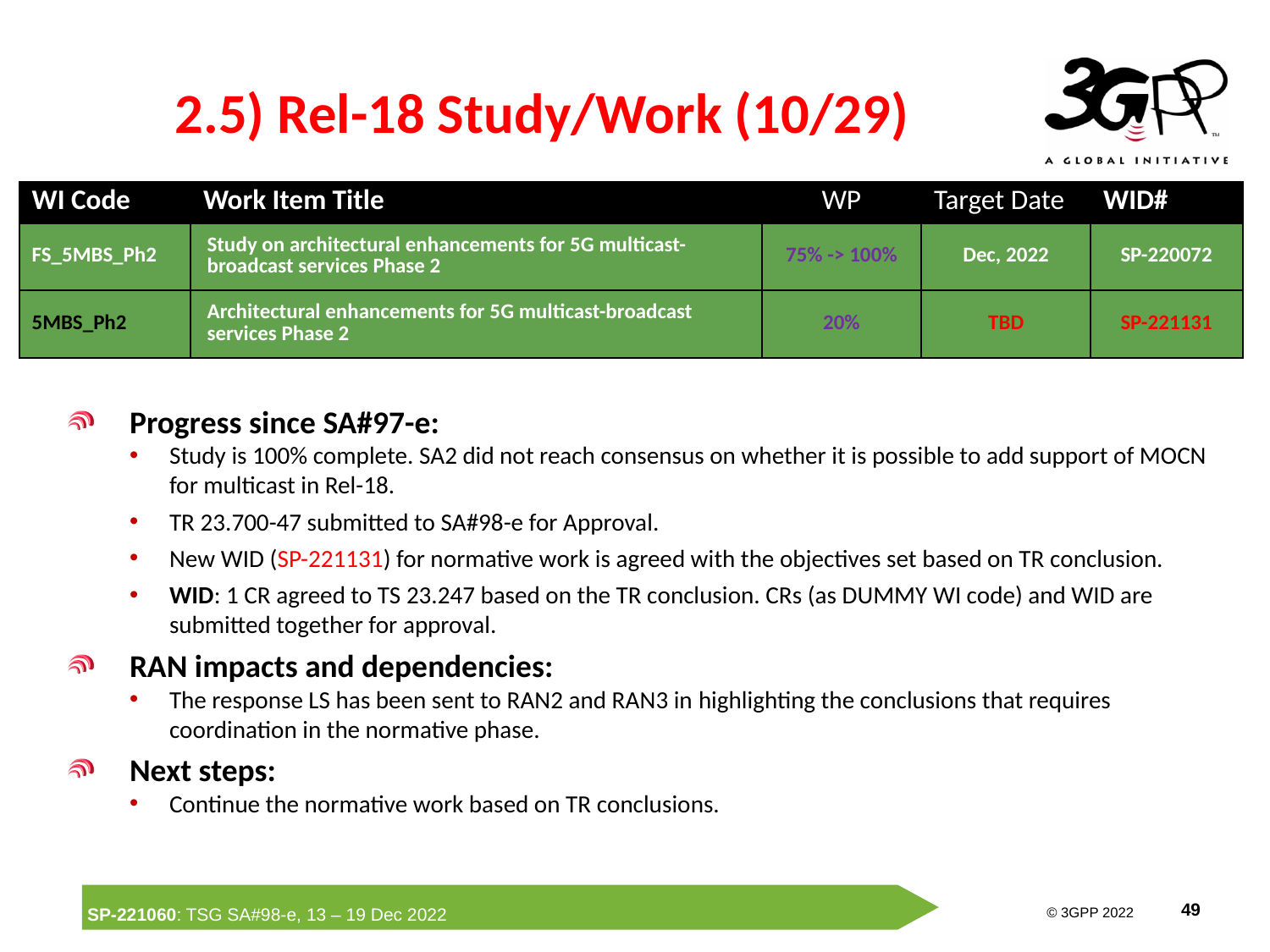

# 2.5) Rel-18 Study/Work (10/29)
| WI Code | Work Item Title | WP | Target Date | WID# |
| --- | --- | --- | --- | --- |
| FS\_5MBS\_Ph2 | Study on architectural enhancements for 5G multicast-broadcast services Phase 2 | 75% -> 100% | Dec, 2022 | SP-220072 |
| 5MBS\_Ph2 | Architectural enhancements for 5G multicast-broadcast services Phase 2 | 20% | TBD | SP-221131 |
Progress since SA#97-e:
Study is 100% complete. SA2 did not reach consensus on whether it is possible to add support of MOCN for multicast in Rel-18.
TR 23.700-47 submitted to SA#98-e for Approval.
New WID (SP-221131) for normative work is agreed with the objectives set based on TR conclusion.
WID: 1 CR agreed to TS 23.247 based on the TR conclusion. CRs (as DUMMY WI code) and WID are submitted together for approval.
RAN impacts and dependencies:
The response LS has been sent to RAN2 and RAN3 in highlighting the conclusions that requires coordination in the normative phase.
Next steps:
Continue the normative work based on TR conclusions.